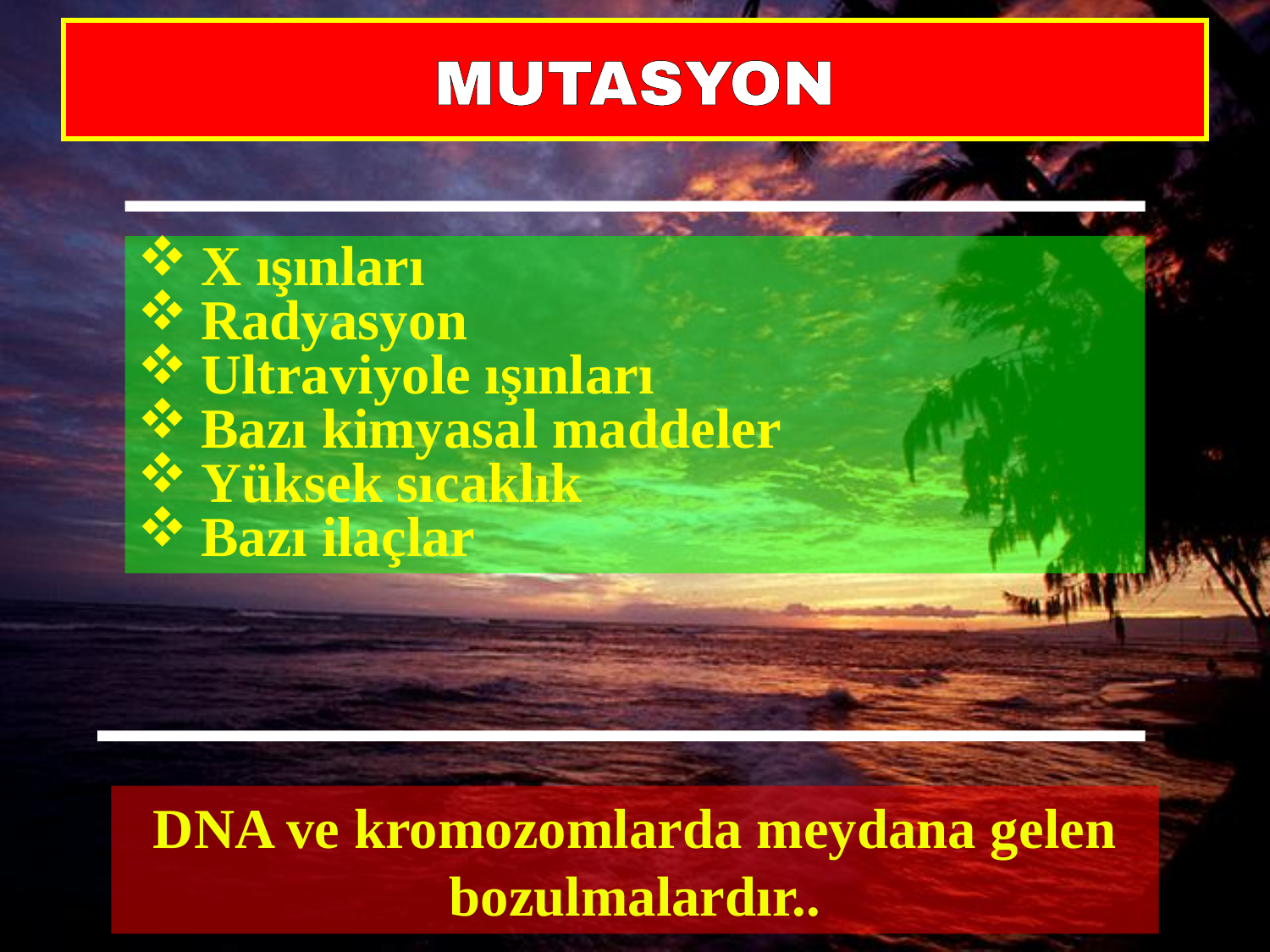

MUTASYON

X ışınları
Radyasyon
Ultraviyole ışınları
Bazı kimyasal maddeler
Yüksek sıcaklık
Bazı ilaçlar

DNA ve kromozomlarda meydana gelen bozulmalardır..